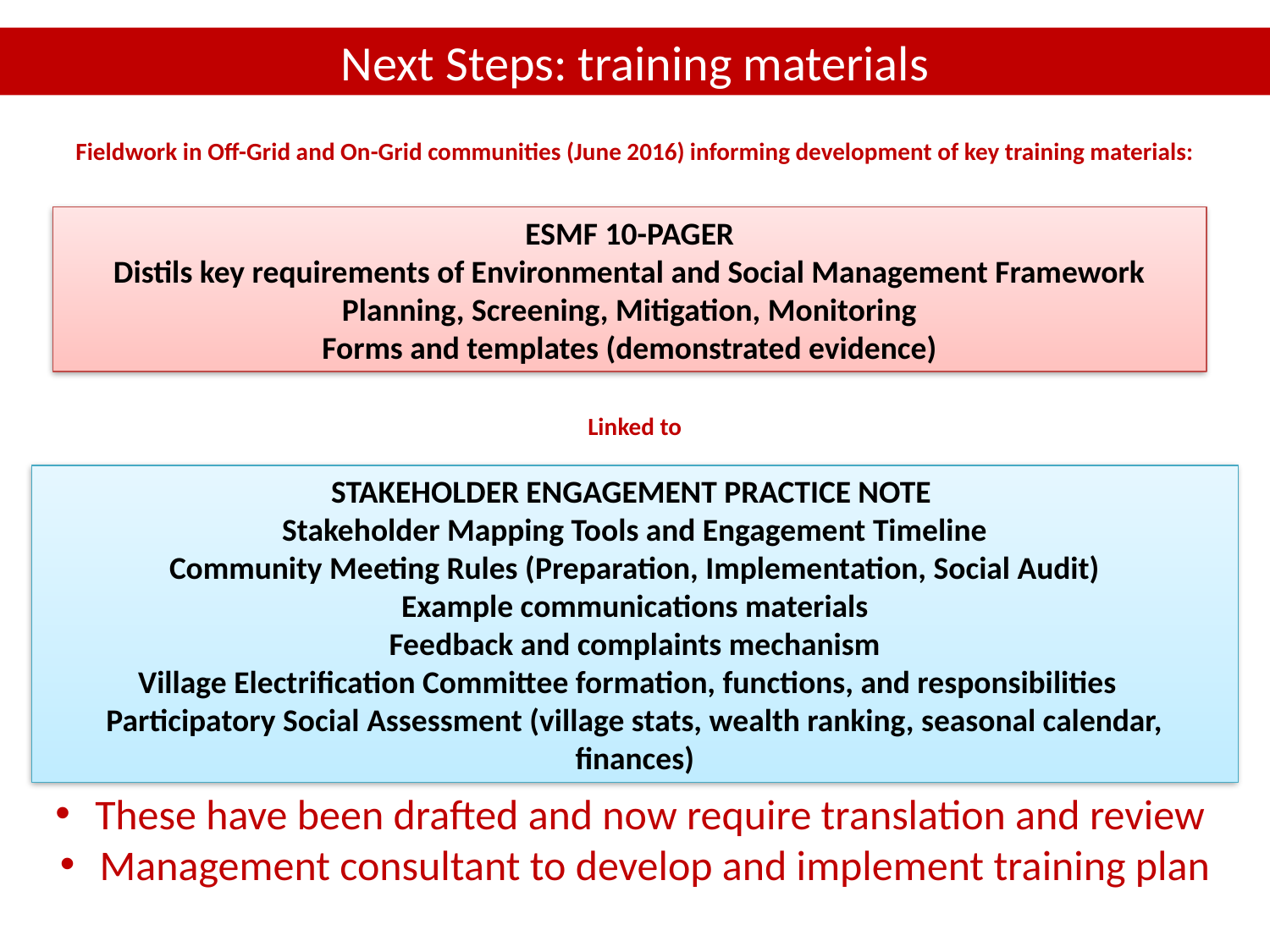

# Next Steps: training materials
Fieldwork in Off-Grid and On-Grid communities (June 2016) informing development of key training materials:
ESMF 10-PAGER
Distils key requirements of Environmental and Social Management Framework
Planning, Screening, Mitigation, Monitoring
Forms and templates (demonstrated evidence)
Linked to
STAKEHOLDER ENGAGEMENT PRACTICE NOTE
Stakeholder Mapping Tools and Engagement Timeline
Community Meeting Rules (Preparation, Implementation, Social Audit)
Example communications materials
Feedback and complaints mechanism
Village Electrification Committee formation, functions, and responsibilities
Participatory Social Assessment (village stats, wealth ranking, seasonal calendar, finances)
These have been drafted and now require translation and review
Management consultant to develop and implement training plan